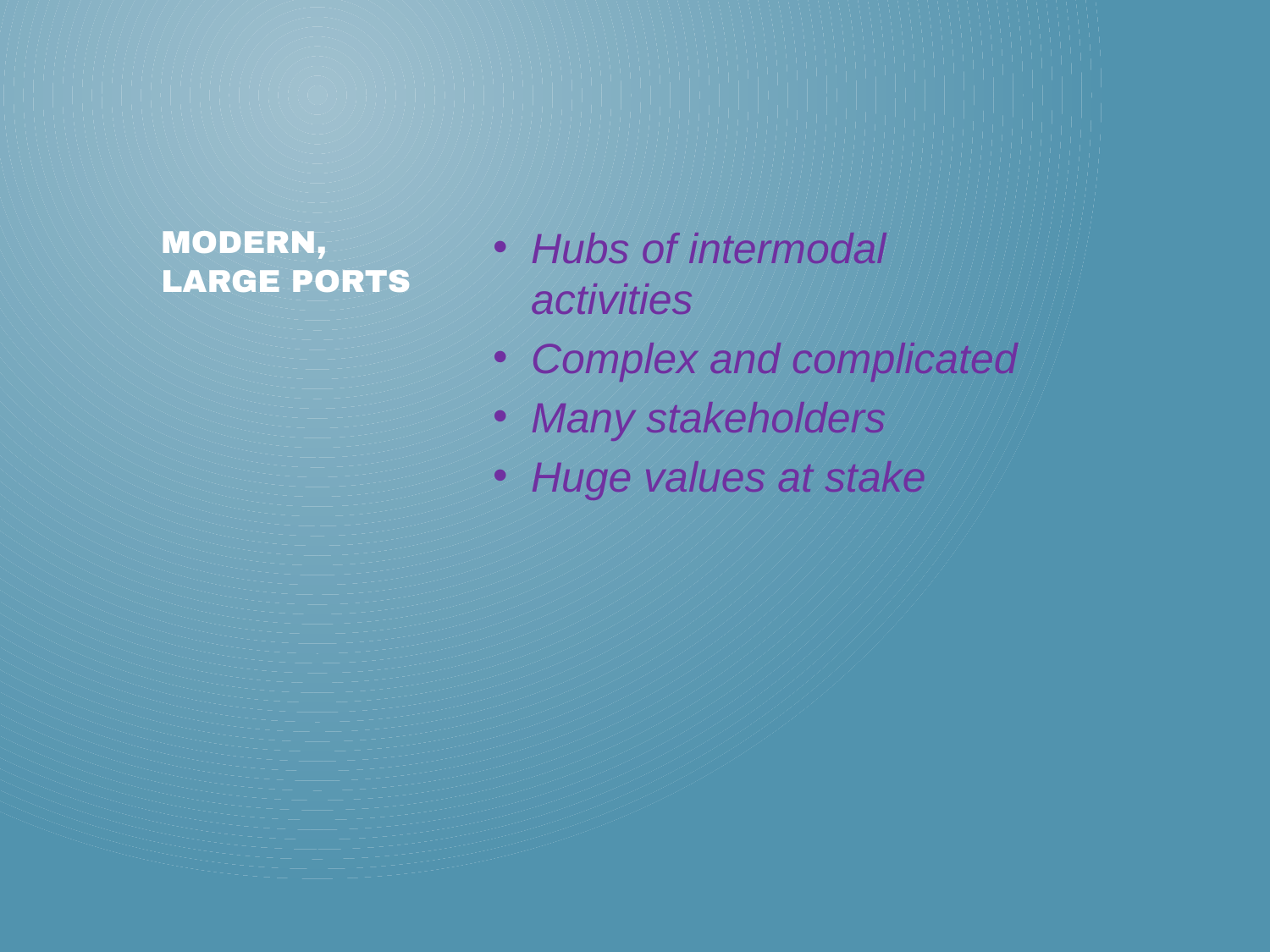

Hubs of intermodal activities
Complex and complicated
Many stakeholders
Huge values at stake

# MODERN, LARGE PORTS